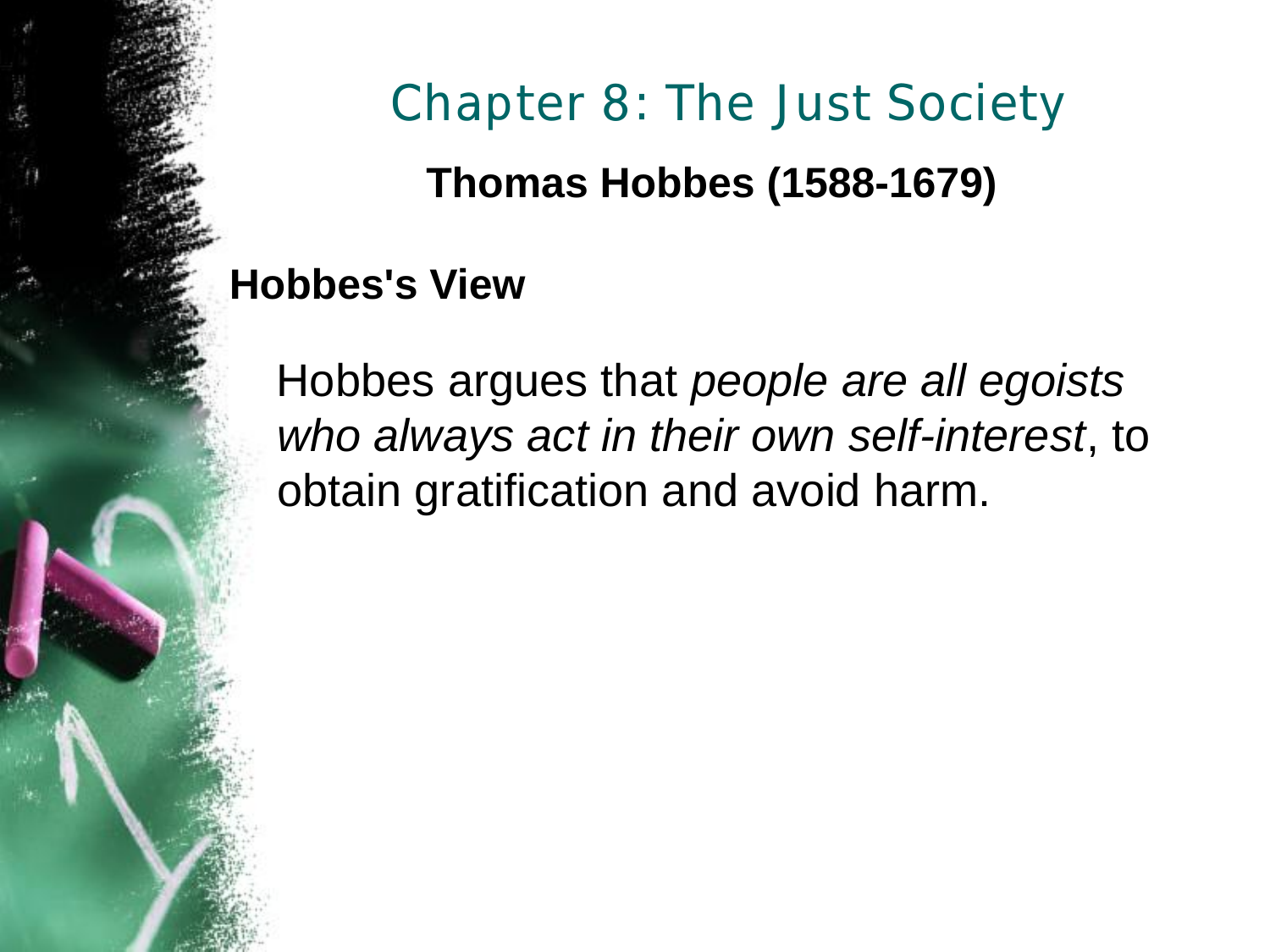

# Chapter 8: The Just Society
Thomas Hobbes (1588-1679)

Hobbes's View
Hobbes argues that people are all egoists who always act in their own self-interest, to obtain gratification and avoid harm.